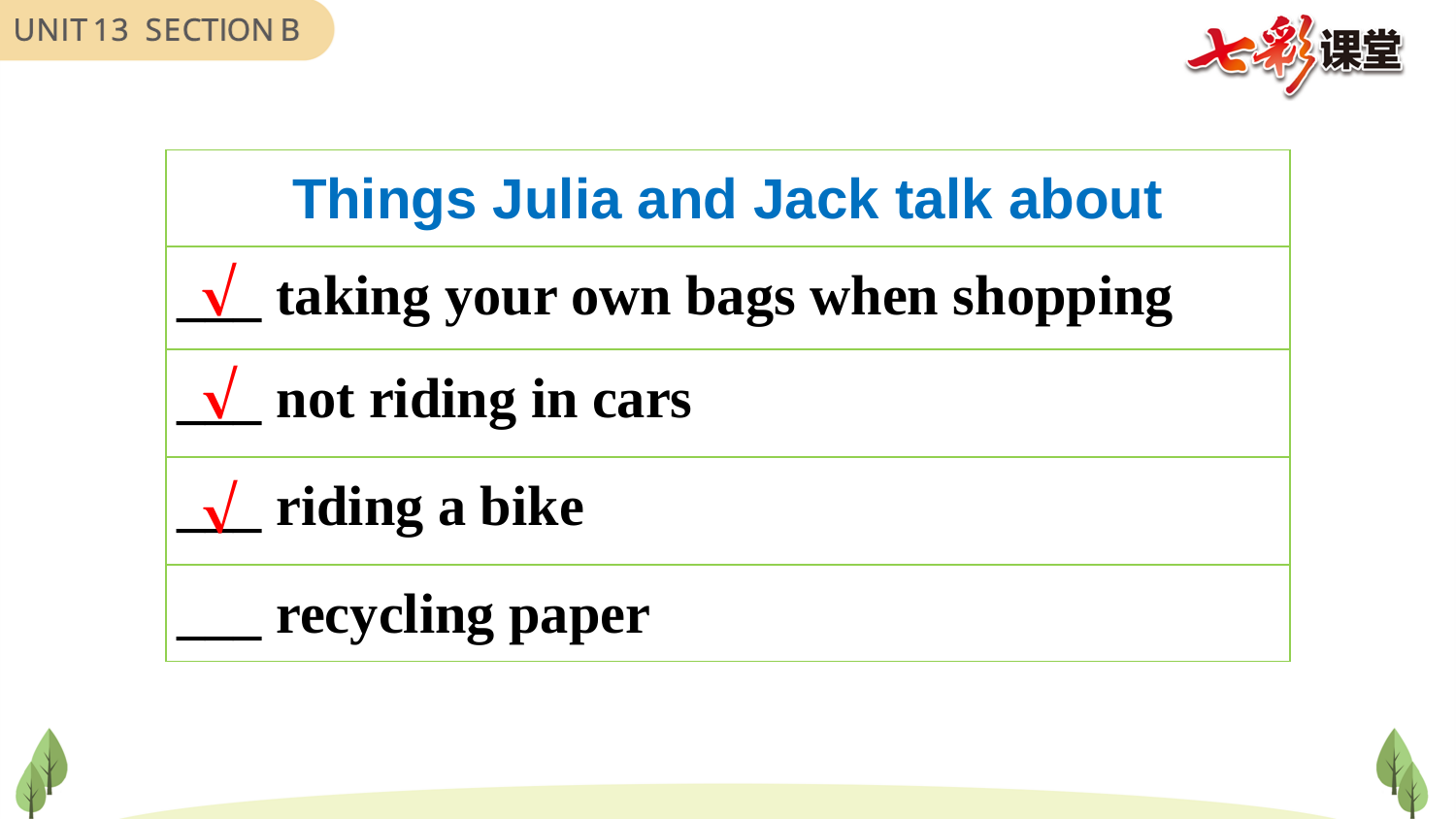

| Things Julia and Jack talk about |
| --- |
| \_\_\_ taking your own bags when shopping |
| \_\_\_ not riding in cars |
| \_\_\_ riding a bike |
| \_\_\_ recycling paper |
√
√
√